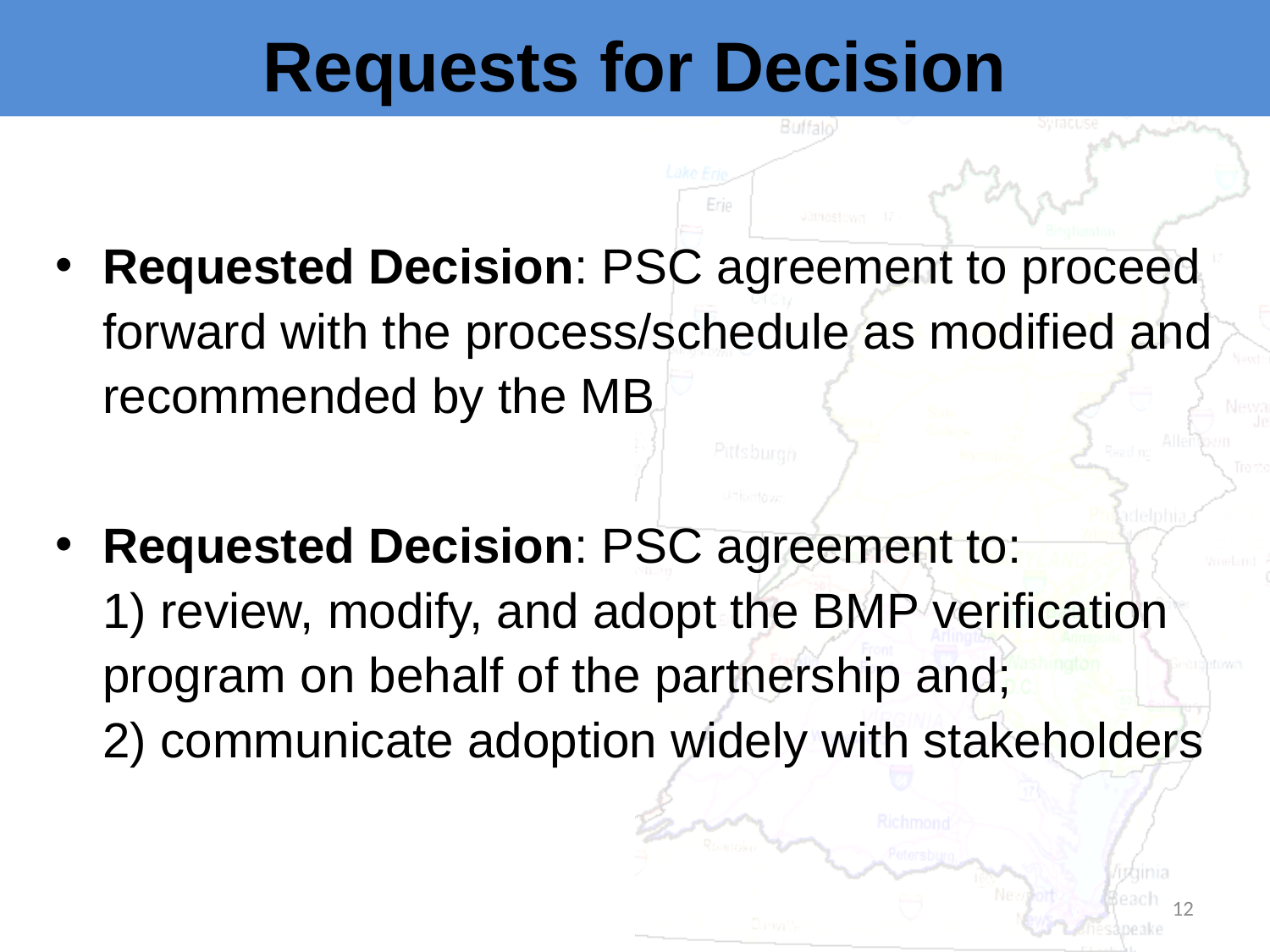

# Requests for Decision
Requested Decision: PSC agreement to proceed forward with the process/schedule as modified and recommended by the MB

Requested Decision: PSC agreement to:             1) review, modify, and adopt the BMP verification program on behalf of the partnership and;              2) communicate adoption widely with stakeholders
12